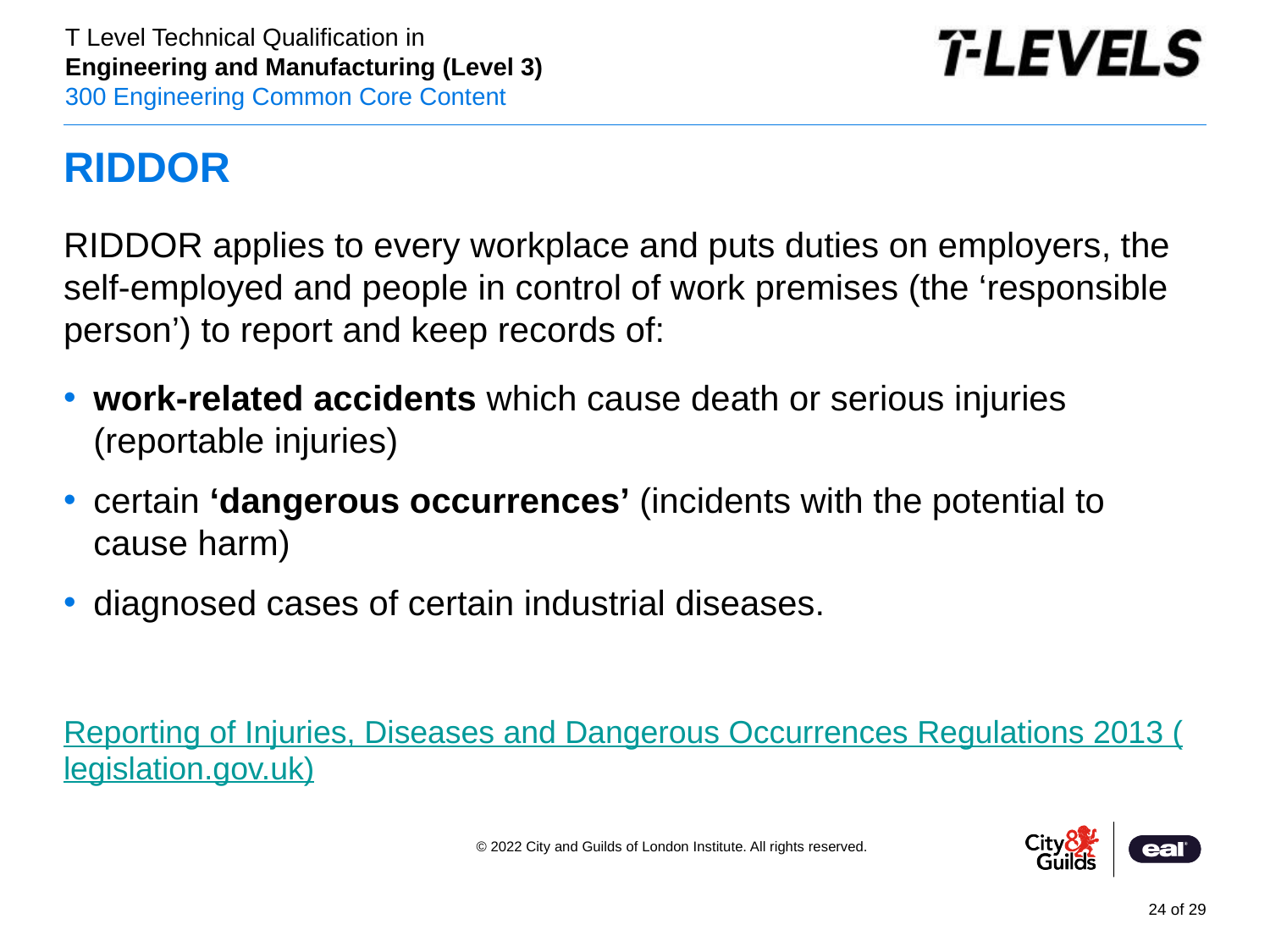

# RIDDOR
RIDDOR applies to every workplace and puts duties on employers, the self-employed and people in control of work premises (the ‘responsible person’) to report and keep records of:
work-related accidents which cause death or serious injuries (reportable injuries)
certain ‘dangerous occurrences’ (incidents with the potential to cause harm)
diagnosed cases of certain industrial diseases.

Reporting of Injuries, Diseases and Dangerous Occurrences Regulations 2013 (legislation.gov.uk)